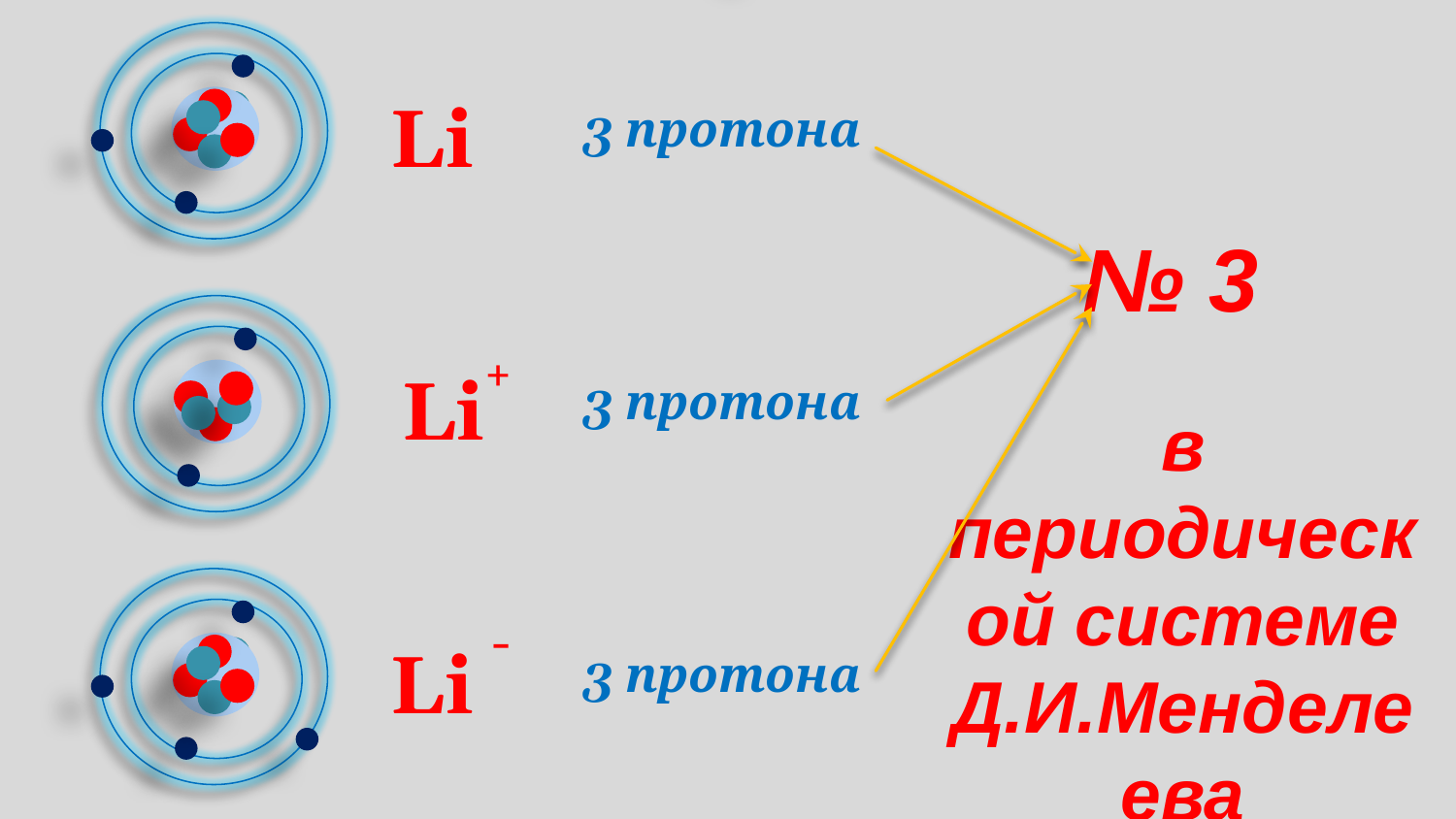

Li
3 протона
№ 3

в периодической системе Д.И.Менделеева

+
Li

3 протона

-
Li
3 протона